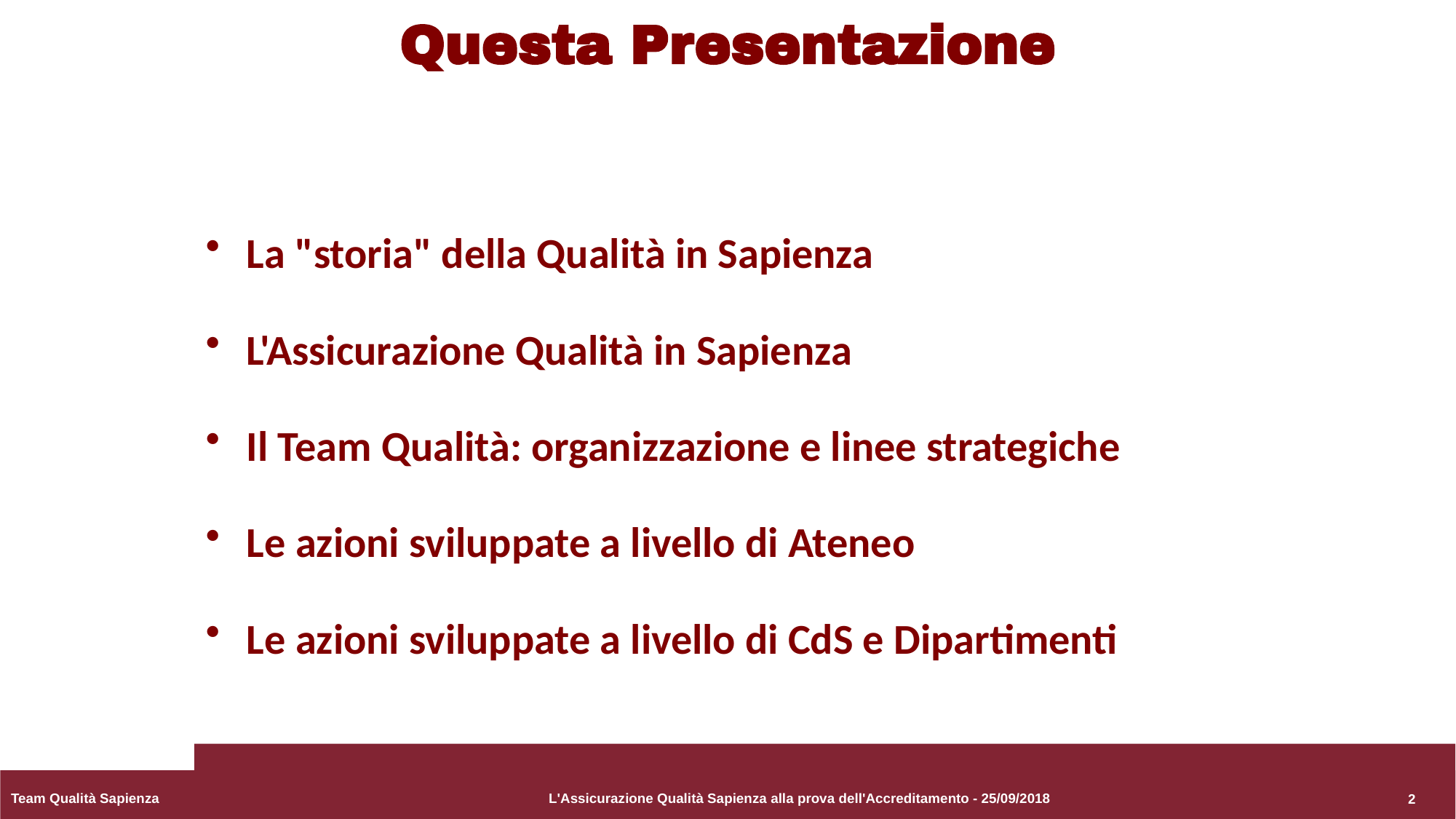

# Questa Presentazione
La "storia" della Qualità in Sapienza
L'Assicurazione Qualità in Sapienza
Il Team Qualità: organizzazione e linee strategiche
Le azioni sviluppate a livello di Ateneo
Le azioni sviluppate a livello di CdS e Dipartimenti
2
Team Qualità Sapienza
L'Assicurazione Qualità Sapienza alla prova dell'Accreditamento - 25/09/2018